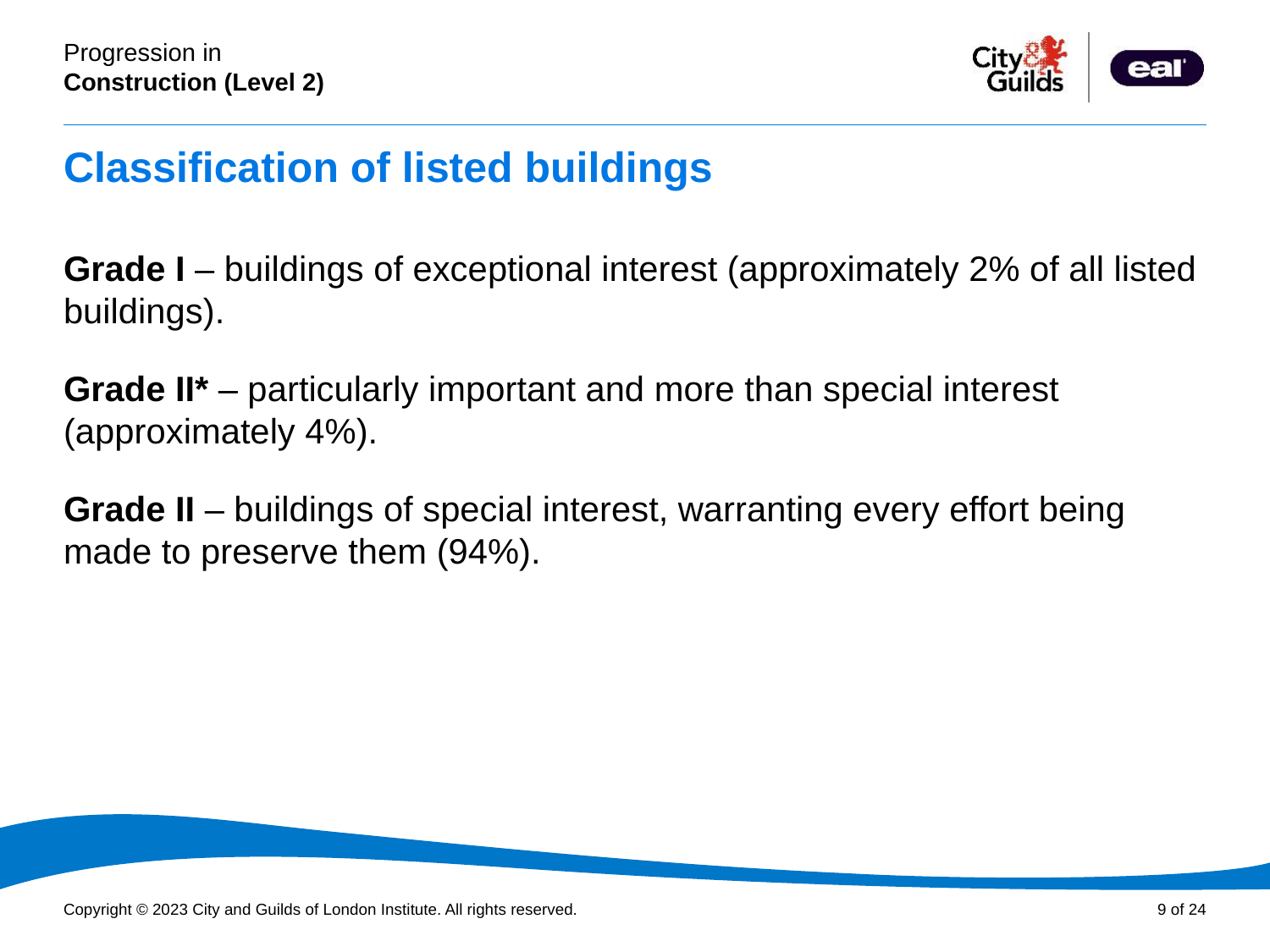

# Classification of listed buildings
Grade I – buildings of exceptional interest (approximately 2% of all listed buildings).
Grade II* – particularly important and more than special interest (approximately 4%).
Grade II – buildings of special interest, warranting every effort being made to preserve them (94%).